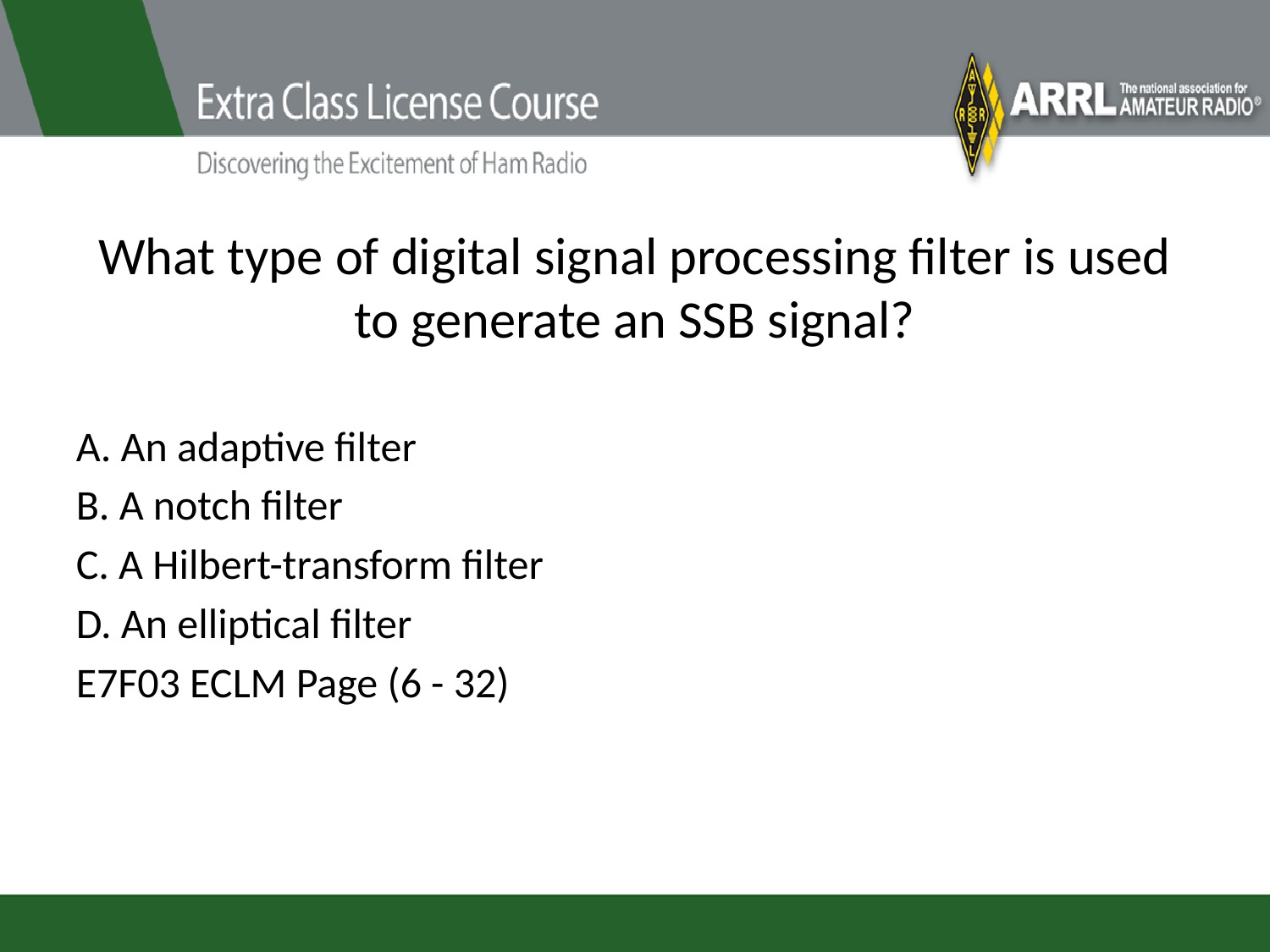

# What type of digital signal processing filter is used to generate an SSB signal?
A. An adaptive filter
B. A notch filter
C. A Hilbert-transform filter
D. An elliptical filter
E7F03 ECLM Page (6 - 32)